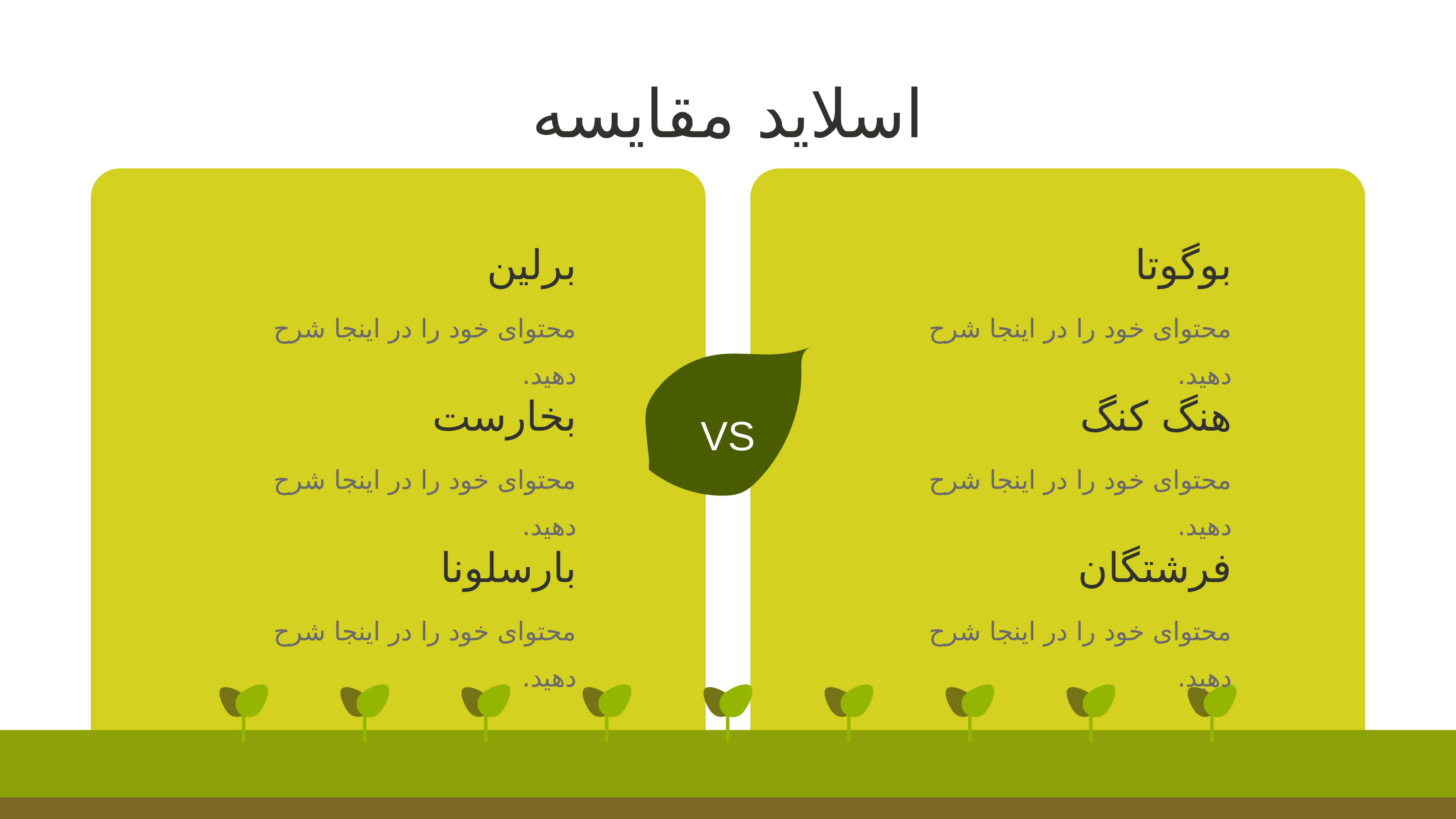

اسلاید مقایسه

برلین
بوگوتا
محتوای خود را در اینجا شرح دهید.
محتوای خود را در اینجا شرح دهید.

بخارست
هنگ کنگ
VS
محتوای خود را در اینجا شرح دهید.
محتوای خود را در اینجا شرح دهید.
بارسلونا
فرشتگان
محتوای خود را در اینجا شرح دهید.
محتوای خود را در اینجا شرح دهید.